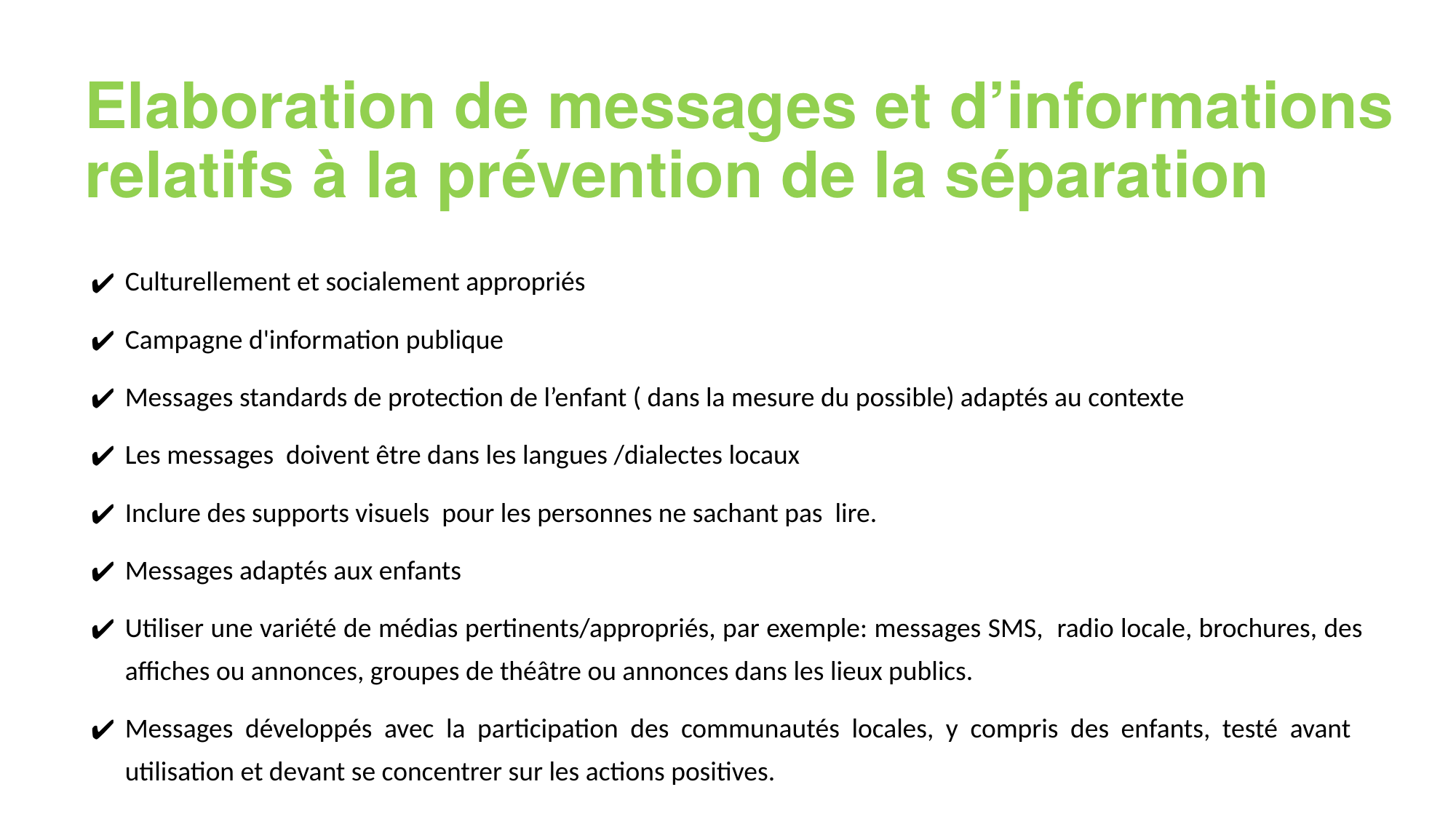

# Elaboration de messages et d’informations relatifs à la prévention de la séparation
Culturellement et socialement appropriés
Campagne d'information publique
Messages standards de protection de l’enfant ( dans la mesure du possible) adaptés au contexte
Les messages  doivent être dans les langues /dialectes locaux
Inclure des supports visuels  pour les personnes ne sachant pas  lire.
Messages adaptés aux enfants
Utiliser une variété de médias pertinents/appropriés, par exemple: messages SMS,  radio locale, brochures, des affiches ou annonces, groupes de théâtre ou annonces dans les lieux publics.
Messages développés avec la participation des communautés locales, y compris des enfants, testé avant  utilisation et devant se concentrer sur les actions positives.